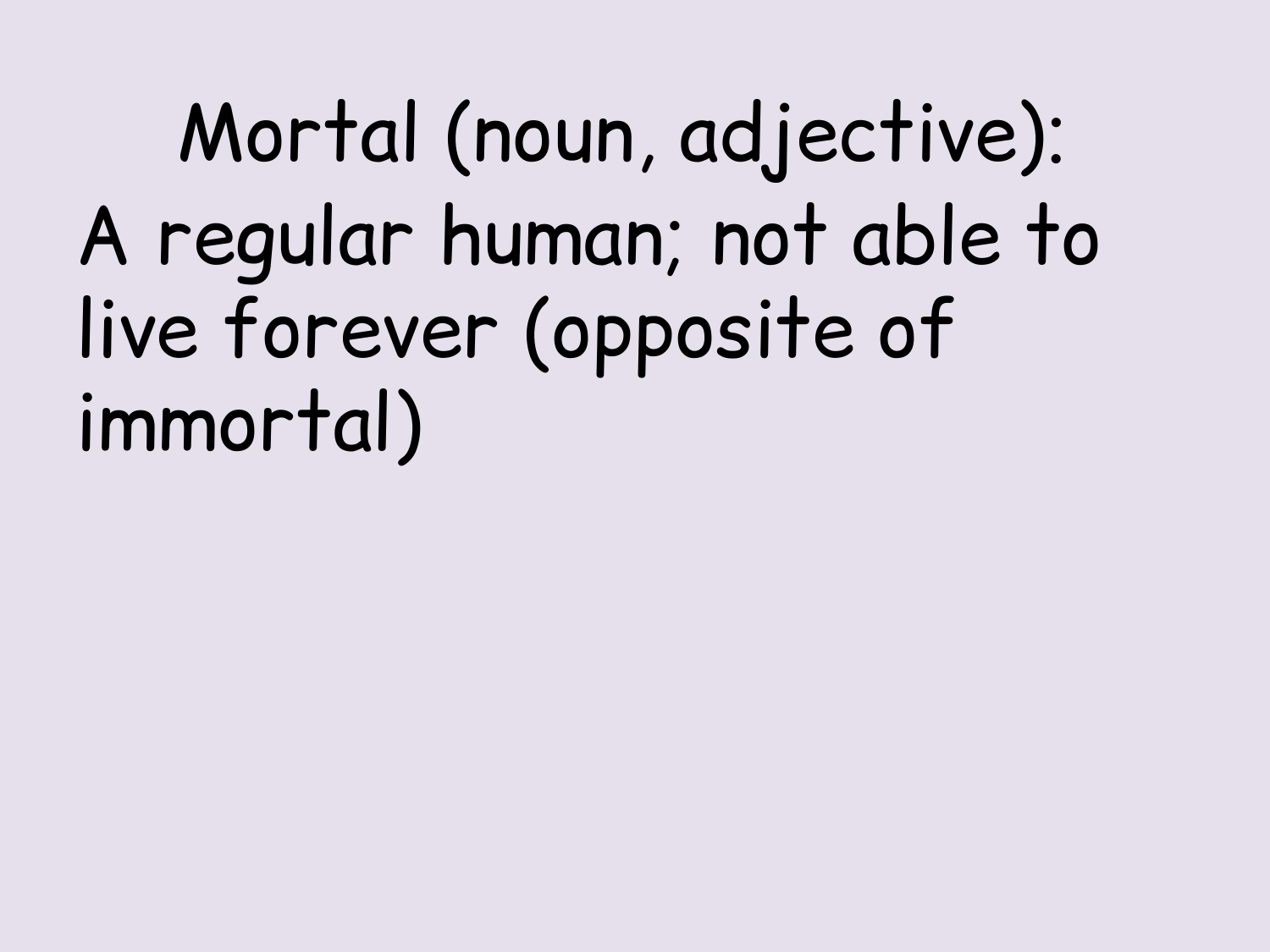

# Mortal (noun, adjective):
A regular human; not able to live forever (opposite of immortal)